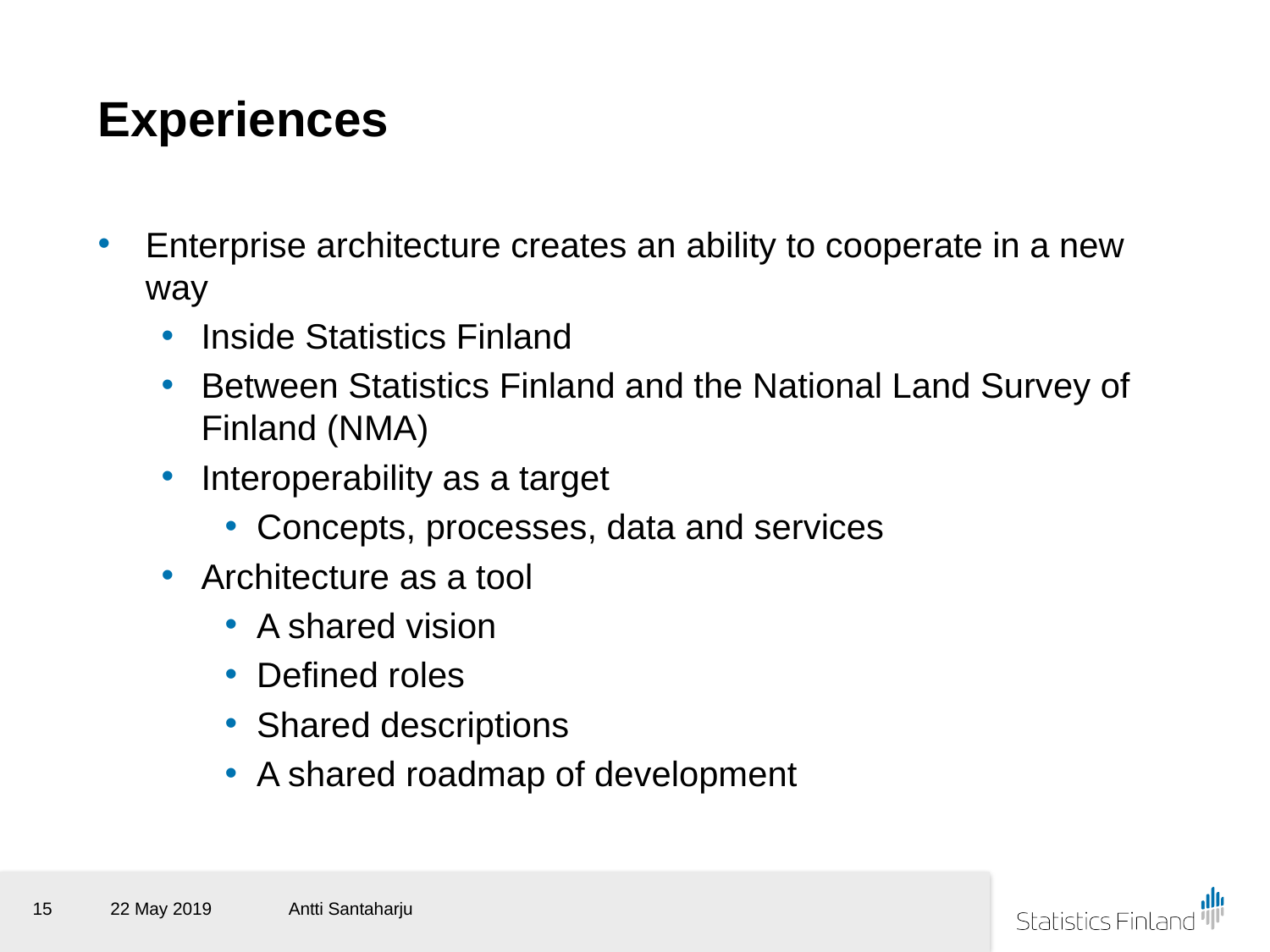

# Experiences
Enterprise architecture creates an ability to cooperate in a new way
Inside Statistics Finland
Between Statistics Finland and the National Land Survey of Finland (NMA)
Interoperability as a target
Concepts, processes, data and services
Architecture as a tool
A shared vision
Defined roles
Shared descriptions
A shared roadmap of development
15
22 May 2019
Antti Santaharju